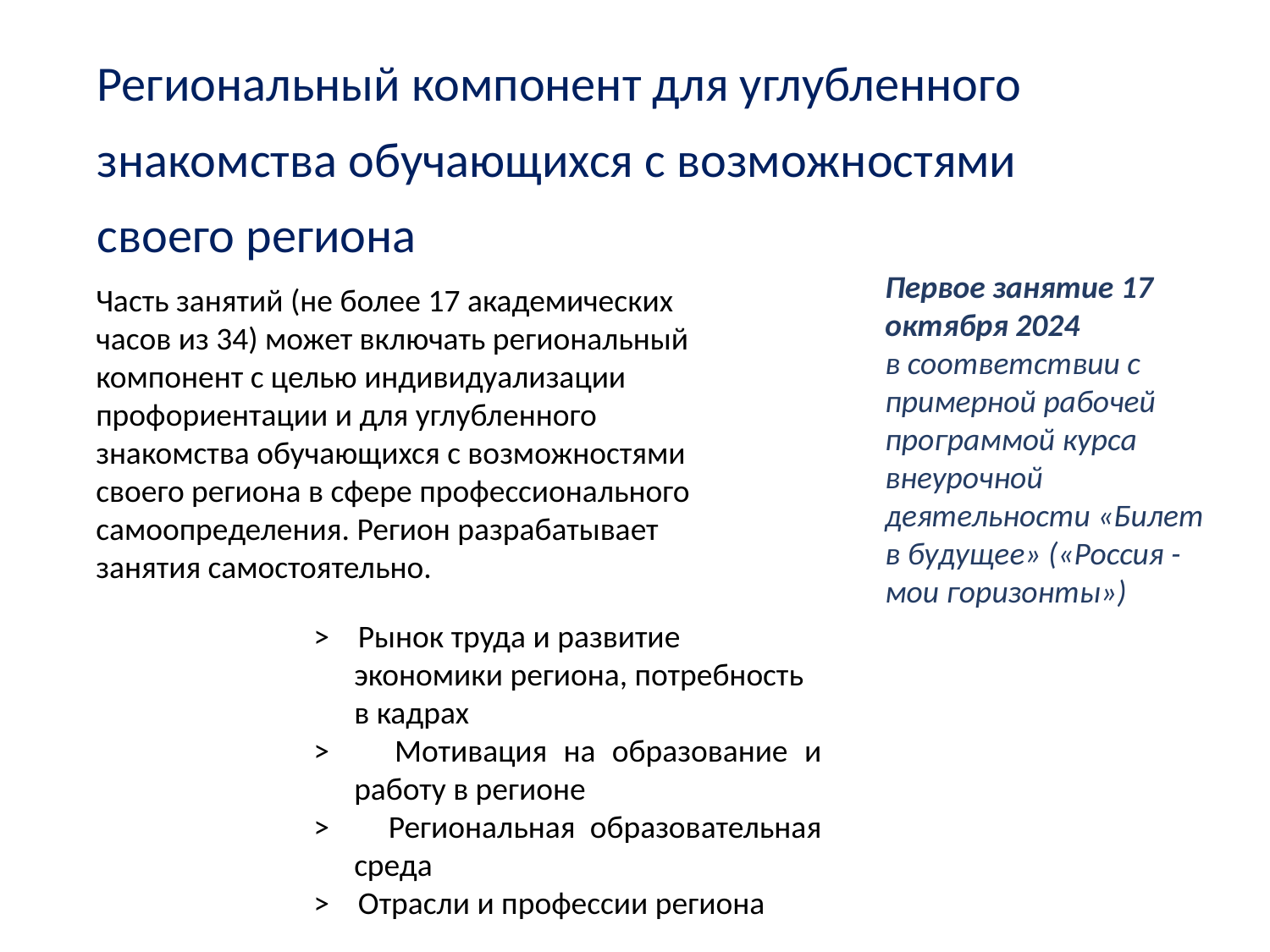

Региональный компонент для углубленного знакомства обучающихся с возможностями своего региона
Первое занятие 17 октября 2024
в соответствии с примерной рабочей программой курса внеурочной деятельности «Билет в будущее» («Россия -мои горизонты»)
Часть занятий (не более 17 академических часов из 34) может включать региональный компонент с целью индивидуализации профориентации и для углубленного знакомства обучающихся с возможностями своего региона в сфере профессионального самоопределения. Регион разрабатывает занятия самостоятельно.
>    Рынок труда и развитие экономики региона, потребность в кадрах
>    Мотивация на образование и работу в регионе
>    Региональная образовательная среда
>    Отрасли и профессии региона